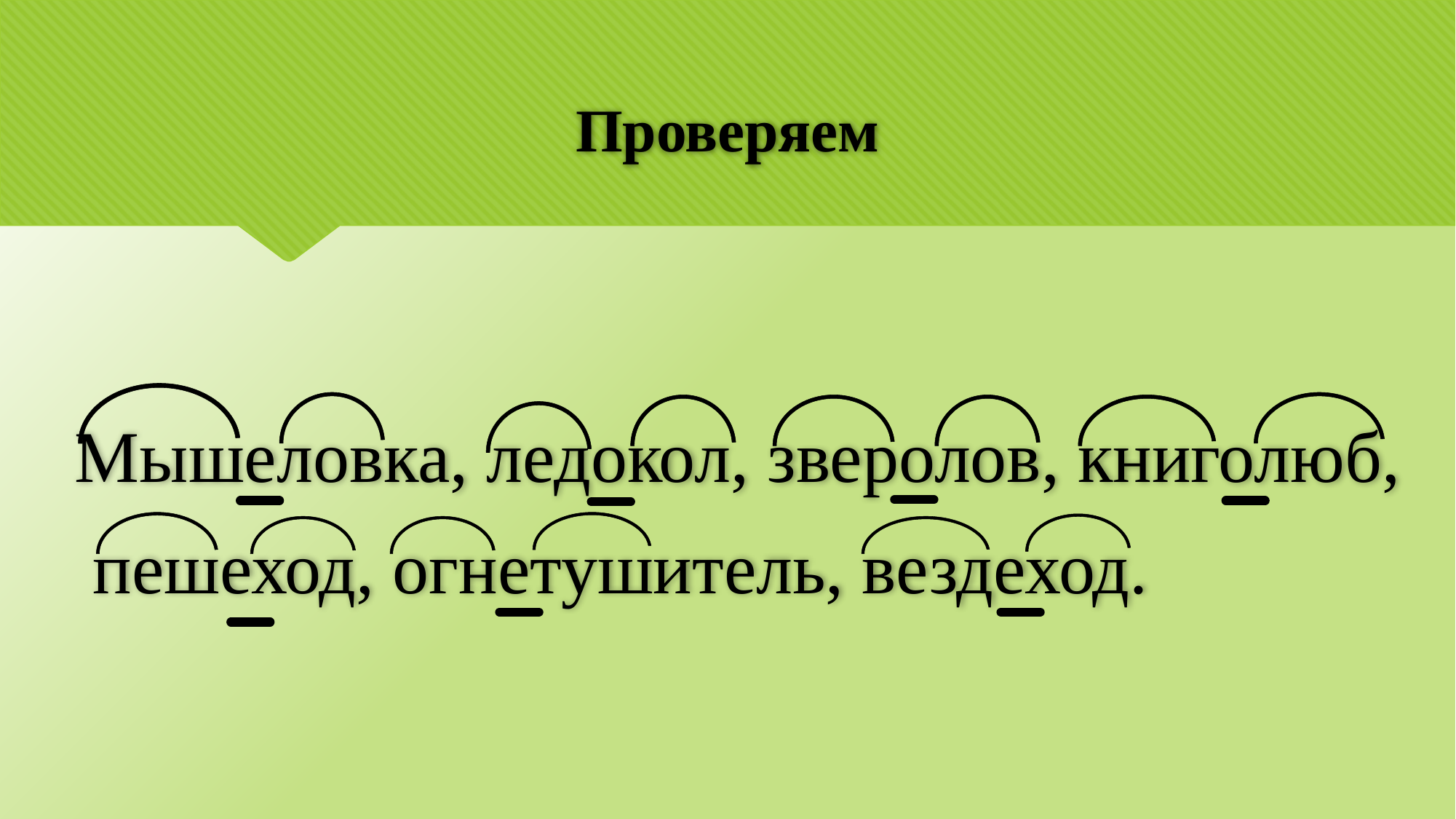

# Проверяем
Мышеловка, ледокол, зверолов, книголюб,
 пешеход, огнетушитель, вездеход.